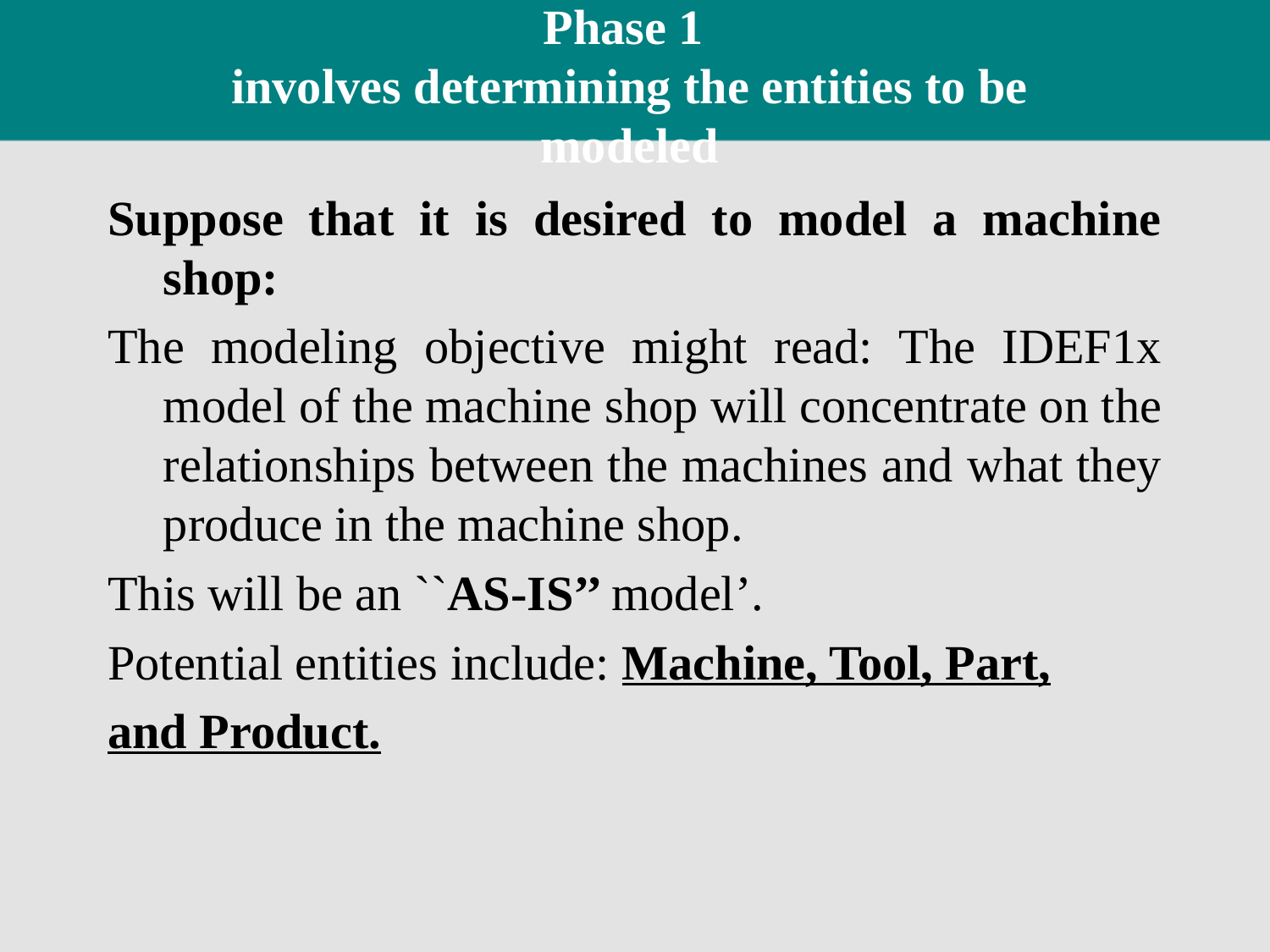

# Phase 1 involves determining the entities to be modeled
Suppose that it is desired to model a machine shop:
The modeling objective might read: The IDEF1x model of the machine shop will concentrate on the relationships between the machines and what they produce in the machine shop.
This will be an ``AS-IS’’ model’.
Potential entities include: Machine, Tool, Part,
and Product.